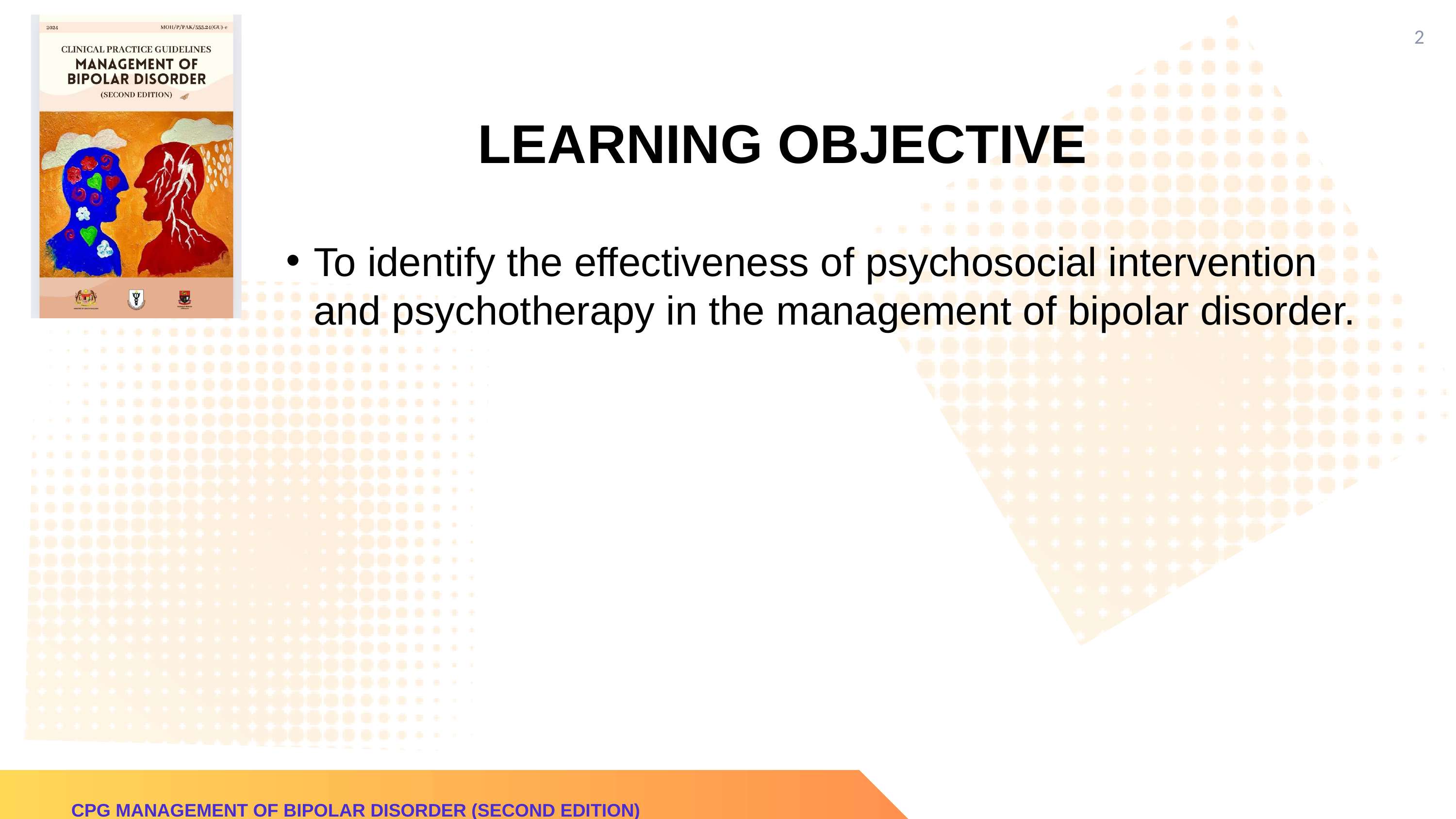

2

LEARNING OBJECTIVE
To identify the effectiveness of psychosocial intervention and psychotherapy in the management of bipolar disorder.

CPG MANAGEMENT OF BIPOLAR DISORDER (SECOND EDITION)